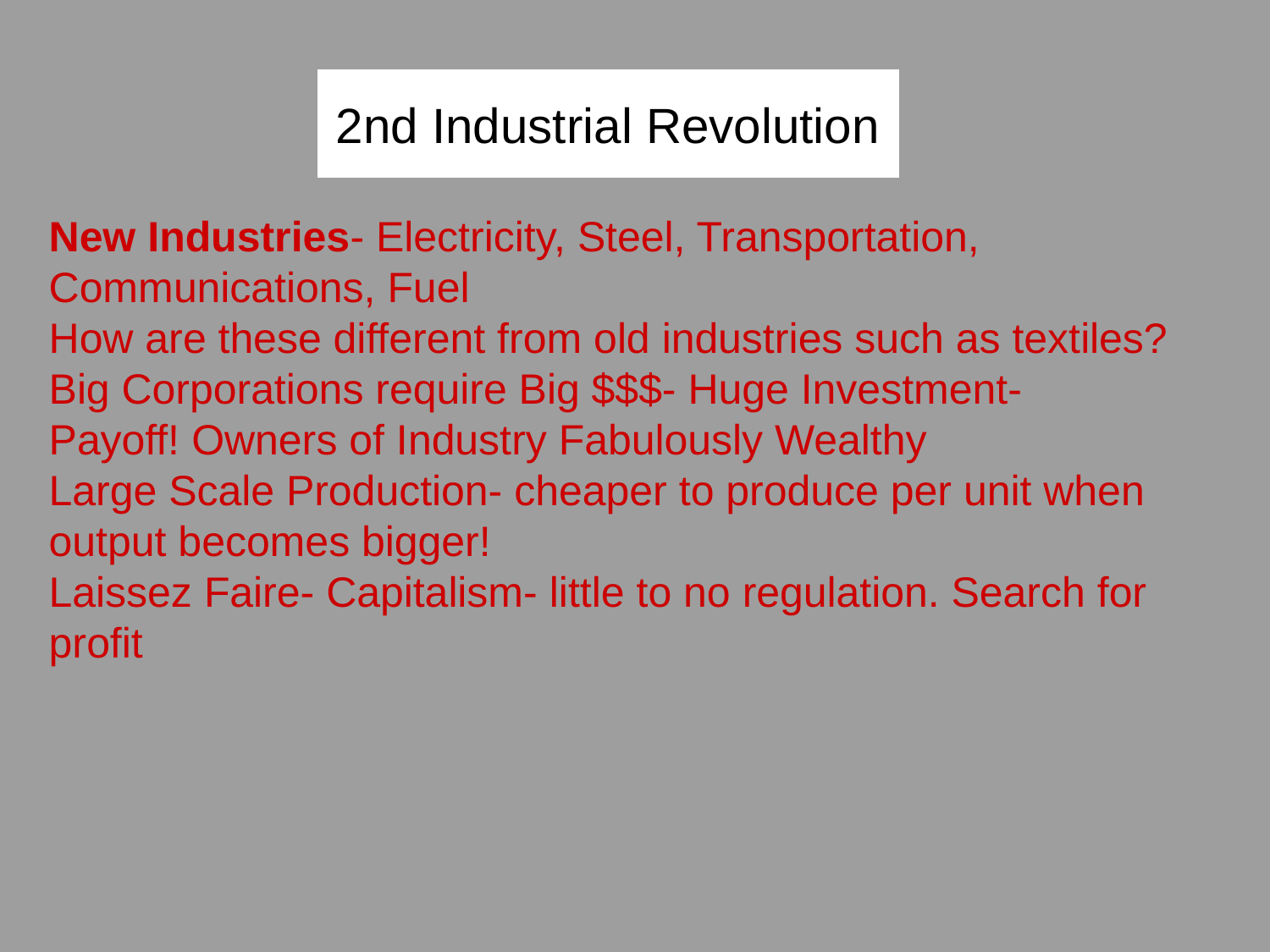

# 2nd Industrial Revolution
New Industries- Electricity, Steel, Transportation, Communications, Fuel
How are these different from old industries such as textiles?
Big Corporations require Big $$$- Huge Investment-
Payoff! Owners of Industry Fabulously Wealthy
Large Scale Production- cheaper to produce per unit when output becomes bigger!
Laissez Faire- Capitalism- little to no regulation. Search for profit